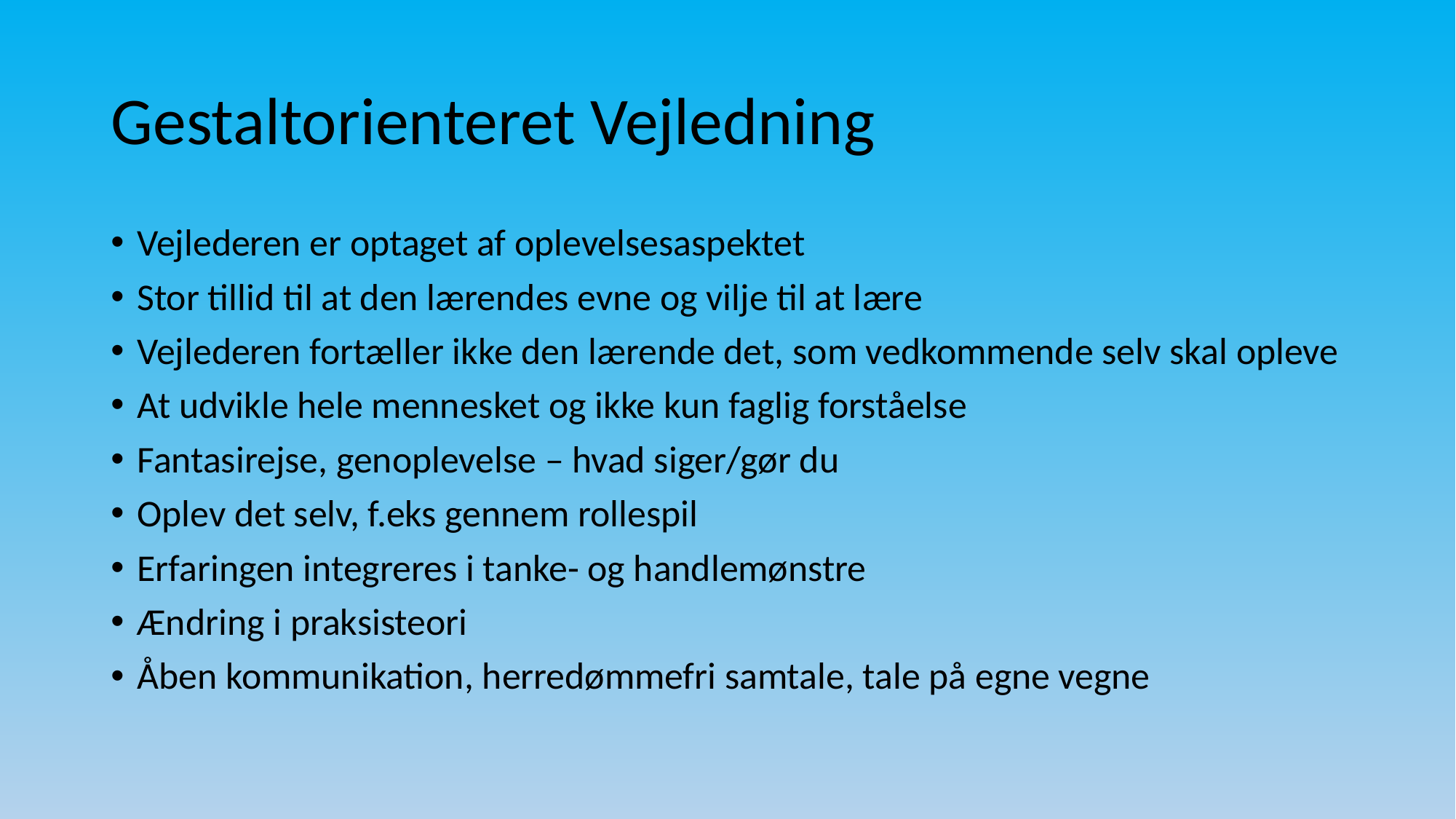

# Gestaltorienteret Vejledning
Vejlederen er optaget af oplevelsesaspektet
Stor tillid til at den lærendes evne og vilje til at lære
Vejlederen fortæller ikke den lærende det, som vedkommende selv skal opleve
At udvikle hele mennesket og ikke kun faglig forståelse
Fantasirejse, genoplevelse – hvad siger/gør du
Oplev det selv, f.eks gennem rollespil
Erfaringen integreres i tanke- og handlemønstre
Ændring i praksisteori
Åben kommunikation, herredømmefri samtale, tale på egne vegne